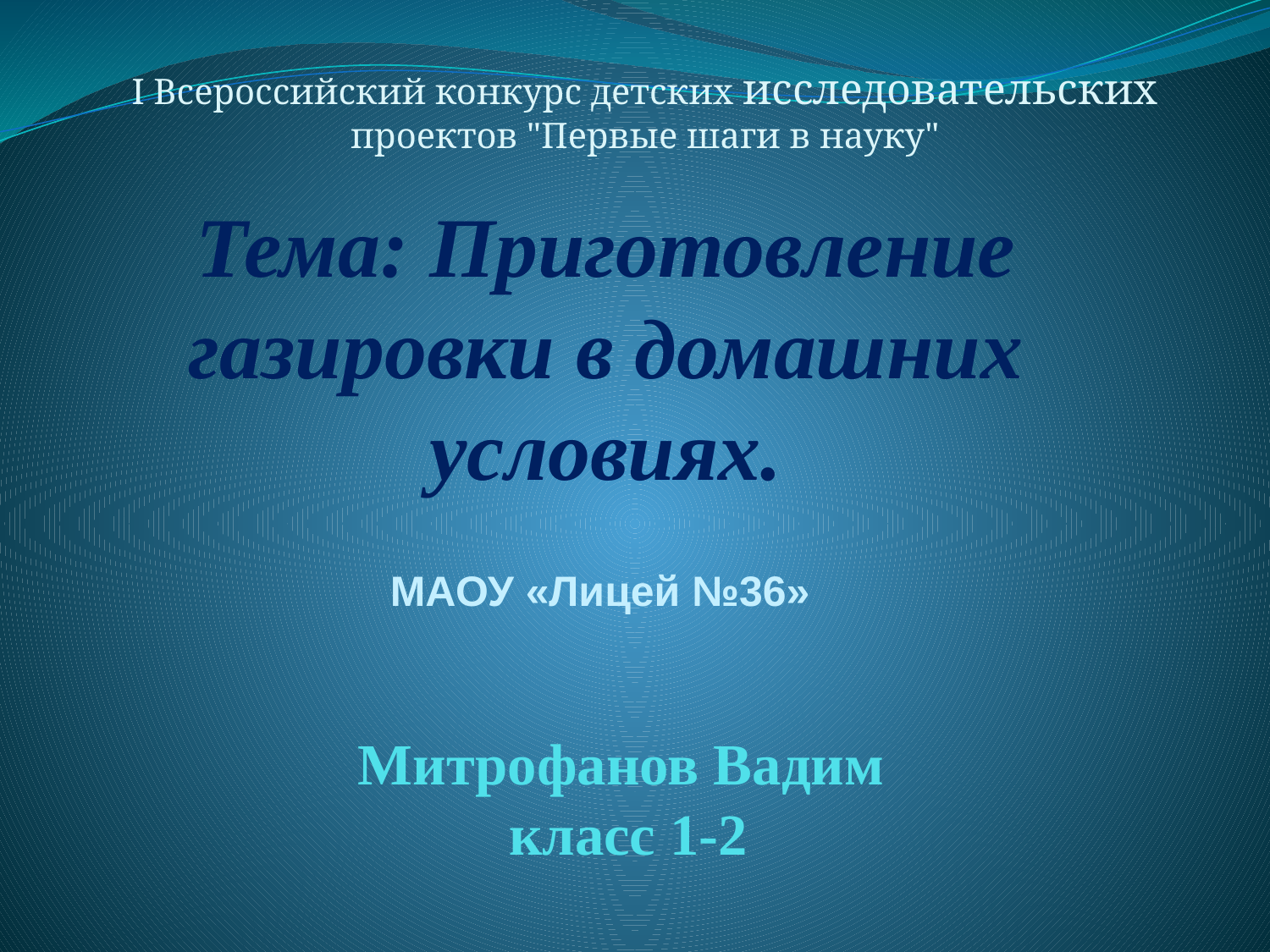

I Всероссийский конкурс детских исследовательских проектов "Первые шаги в науку"
Тема: Приготовление газировки в домашних условиях.
МАОУ «Лицей №36»
# Митрофанов Вадим класс 1-2